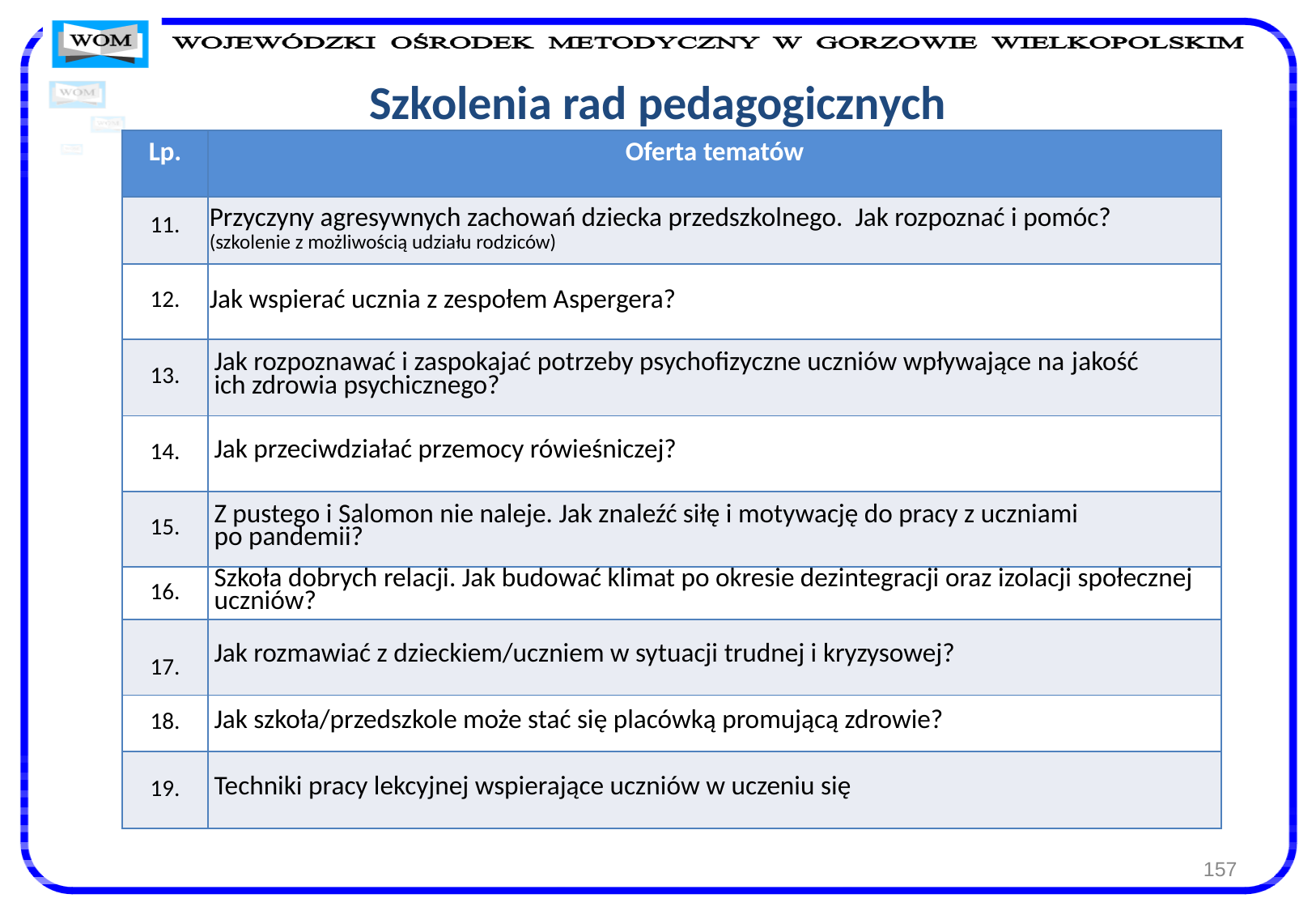

# Szkolenia rad pedagogicznych
| Lp. | Oferta tematów |
| --- | --- |
| 11. | Przyczyny agresywnych zachowań dziecka przedszkolnego. Jak rozpoznać i pomóc? (szkolenie z możliwością udziału rodziców) |
| 12. | Jak wspierać ucznia z zespołem Aspergera? |
| 13. | Jak rozpoznawać i zaspokajać potrzeby psychofizyczne uczniów wpływające na jakość ich zdrowia psychicznego? |
| 14. | Jak przeciwdziałać przemocy rówieśniczej? |
| 15. | Z pustego i Salomon nie naleje. Jak znaleźć siłę i motywację do pracy z uczniami po pandemii? |
| 16. | Szkoła dobrych relacji. Jak budować klimat po okresie dezintegracji oraz izolacji społecznej uczniów? |
| 17. | Jak rozmawiać z dzieckiem/uczniem w sytuacji trudnej i kryzysowej? |
| 18. | Jak szkoła/przedszkole może stać się placówką promującą zdrowie? |
| 19. | Techniki pracy lekcyjnej wspierające uczniów w uczeniu się |
157